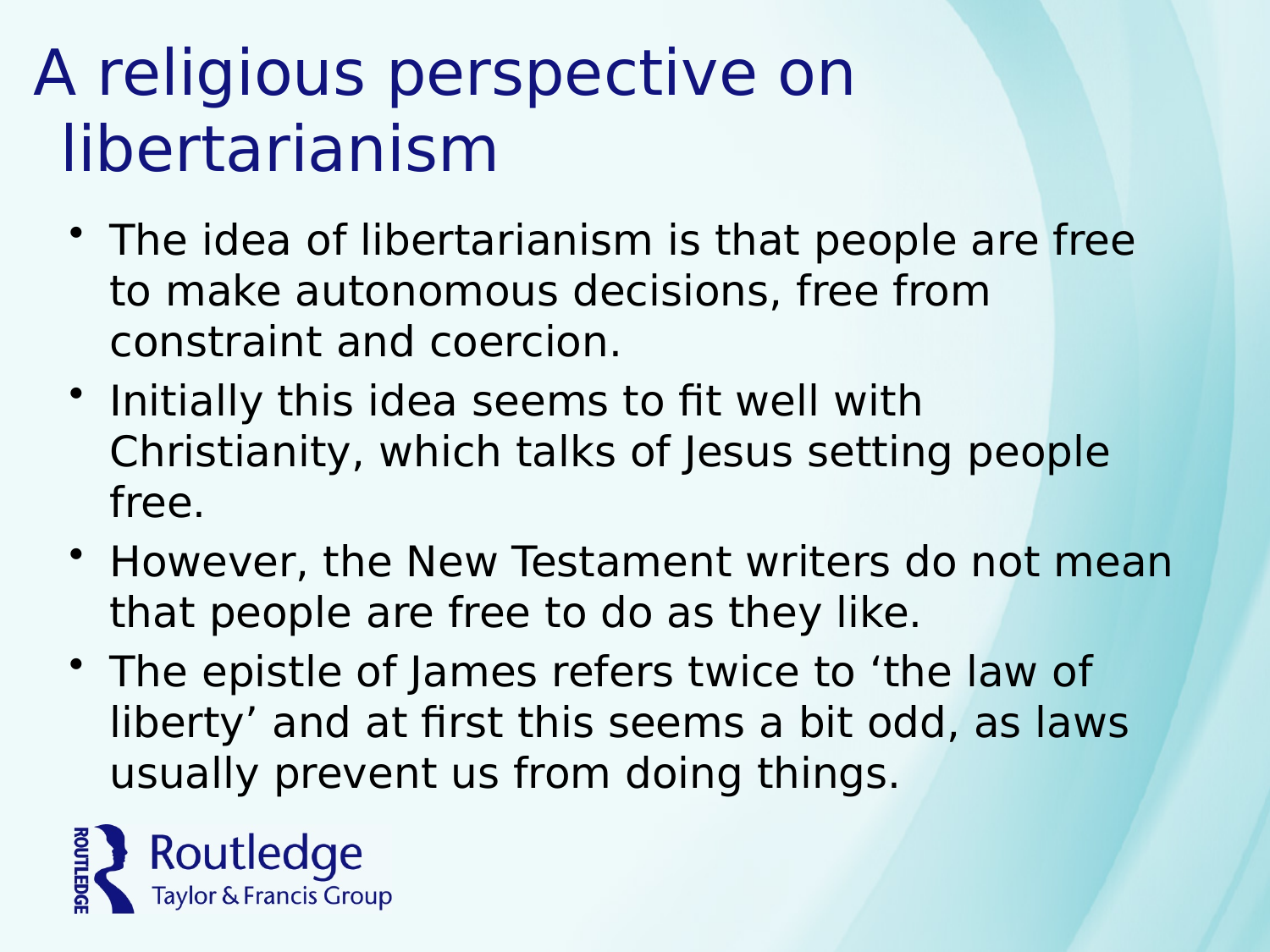

# A religious perspective on libertarianism
The idea of libertarianism is that people are free to make autonomous decisions, free from constraint and coercion.
Initially this idea seems to fit well with Christianity, which talks of Jesus setting people free.
However, the New Testament writers do not mean that people are free to do as they like.
The epistle of James refers twice to ‘the law of liberty’ and at first this seems a bit odd, as laws usually prevent us from doing things.